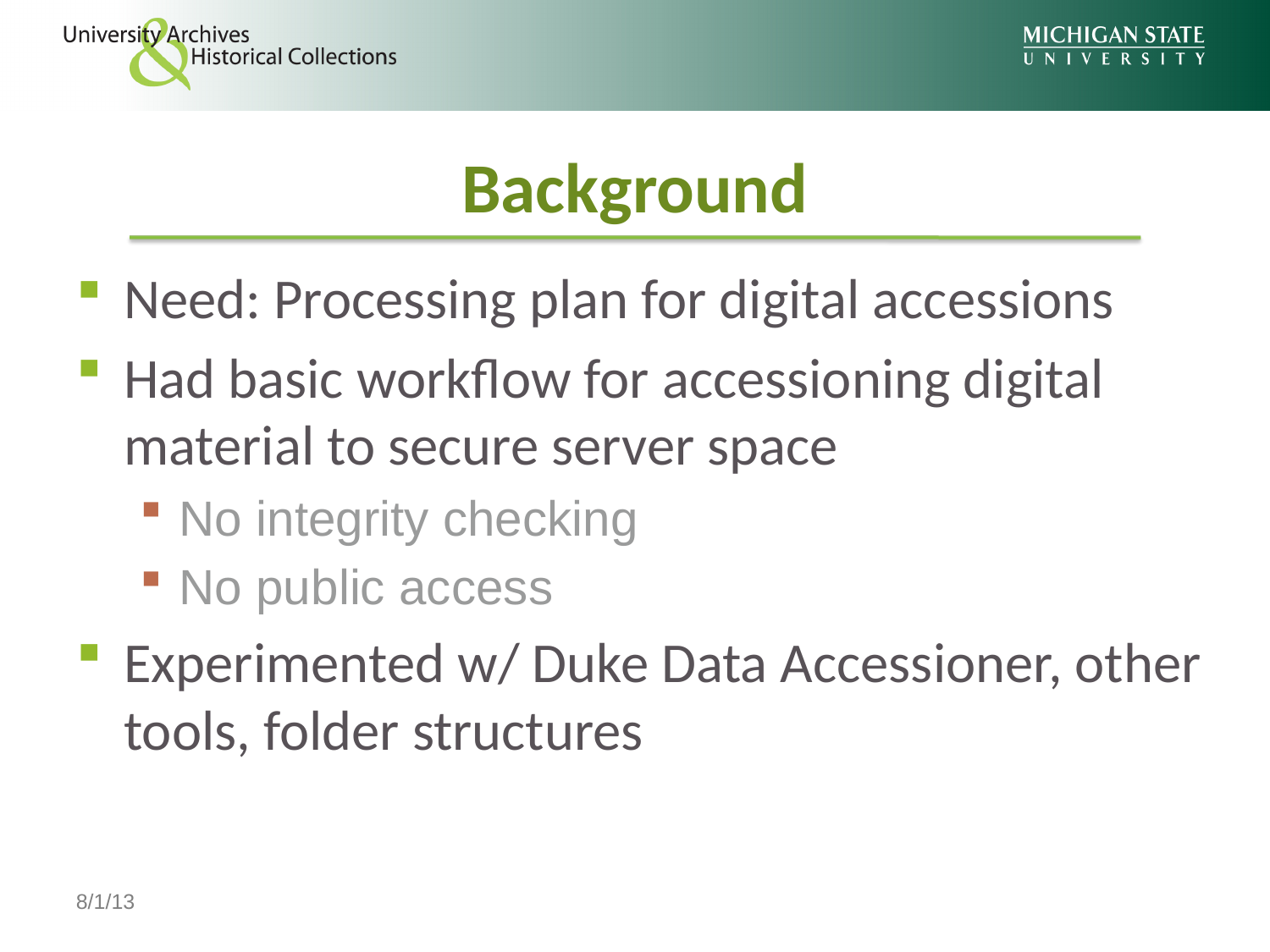

# Background
Need: Processing plan for digital accessions
Had basic workflow for accessioning digital material to secure server space
No integrity checking
No public access
Experimented w/ Duke Data Accessioner, other tools, folder structures